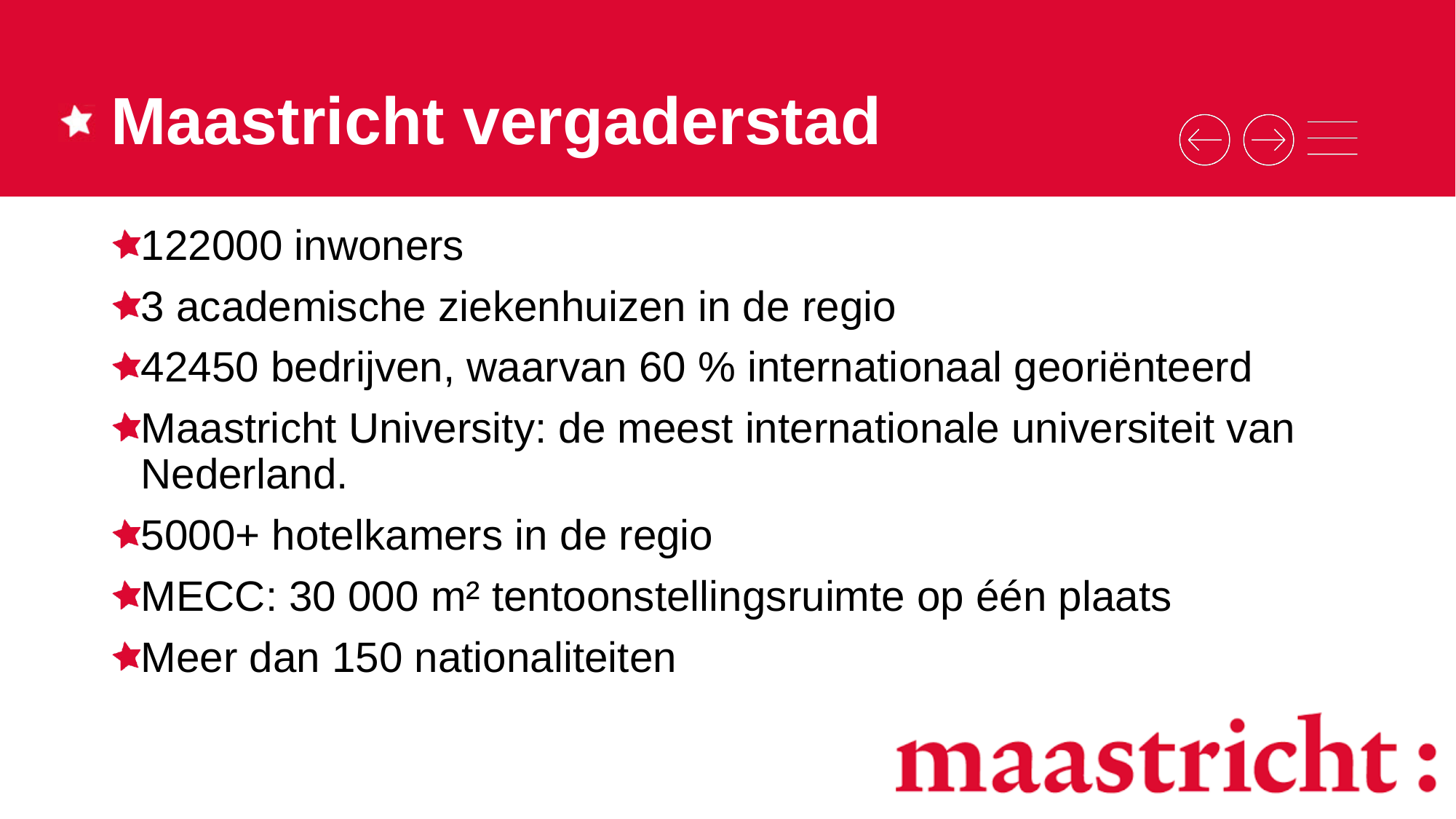

# Maastricht vergaderstad
122000 inwoners
3 academische ziekenhuizen in de regio
42450 bedrijven, waarvan 60 % internationaal georiënteerd
Maastricht University: de meest internationale universiteit van Nederland.
5000+ hotelkamers in de regio
MECC: 30 000 m² tentoonstellingsruimte op één plaats
Meer dan 150 nationaliteiten